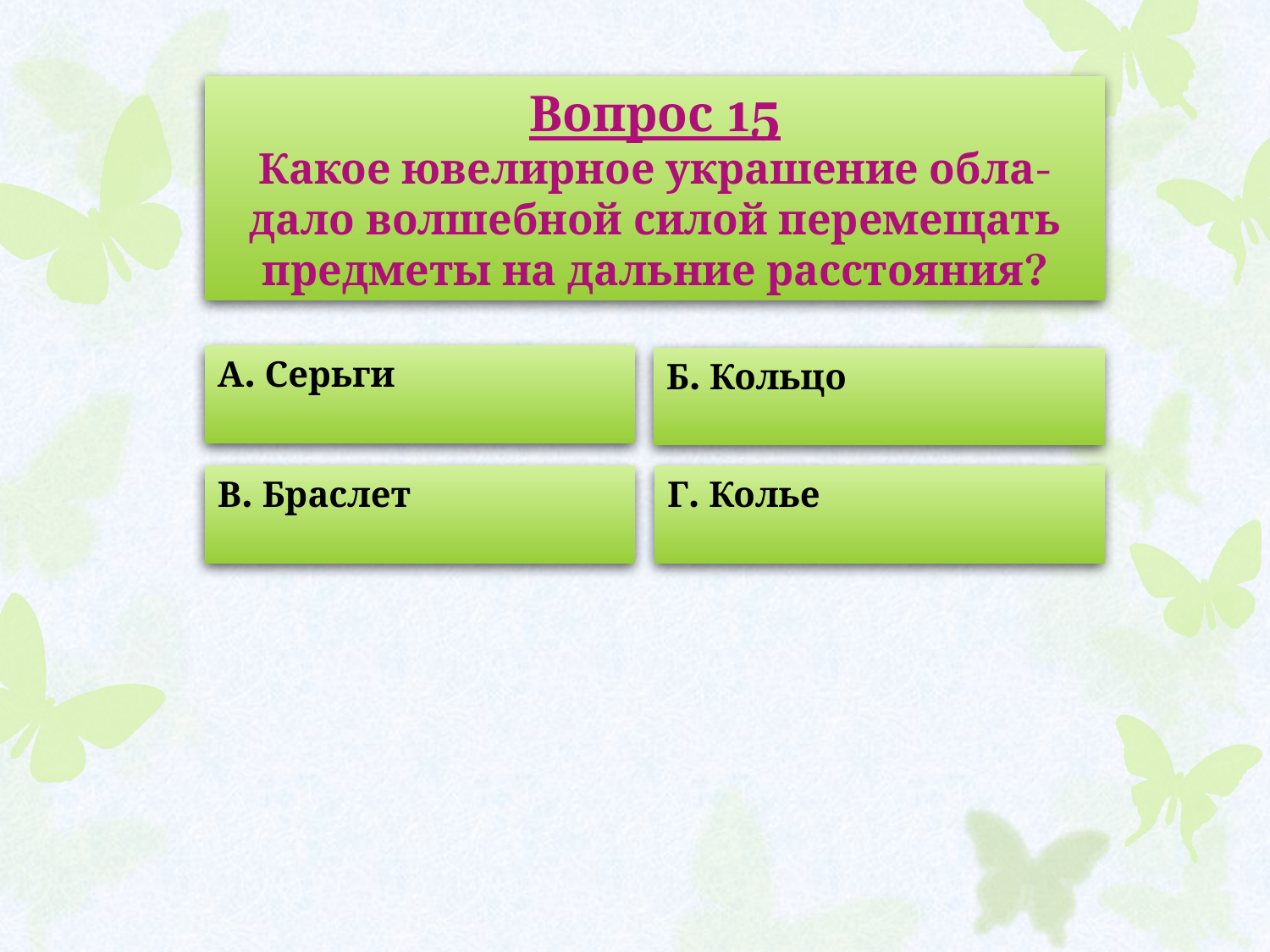

Вопрос 15
Какое ювелирное украшение обла-дало волшебной силой перемещать предметы на дальние расстояния?
А. Серьги

Б. Кольцо

В. Браслет

Г. Колье